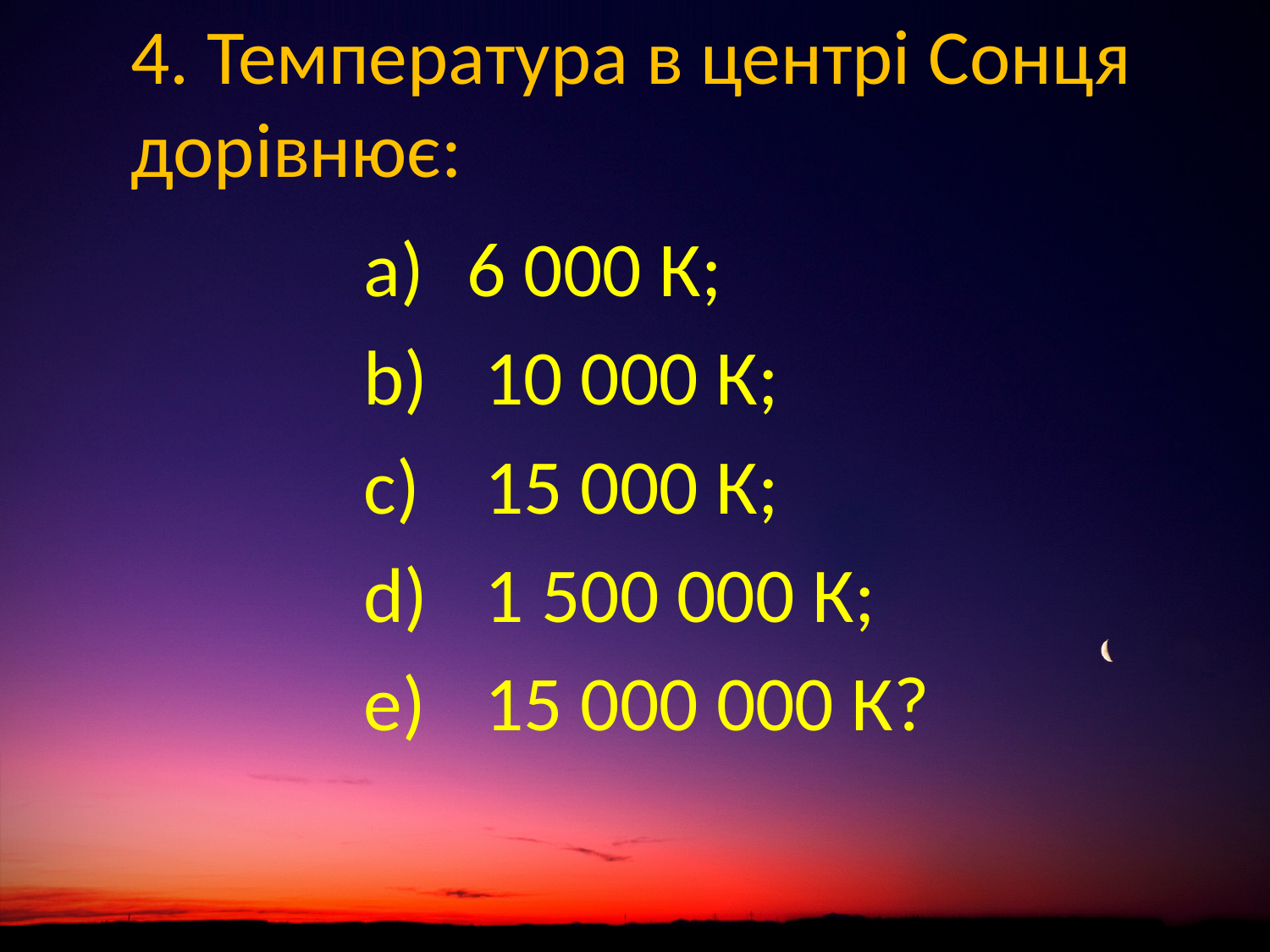

4. Температура в центрі Сонця дорівнює:
#
6 000 К;
 10 000 К;
 15 000 К;
 1 500 000 К;
 15 000 000 К?